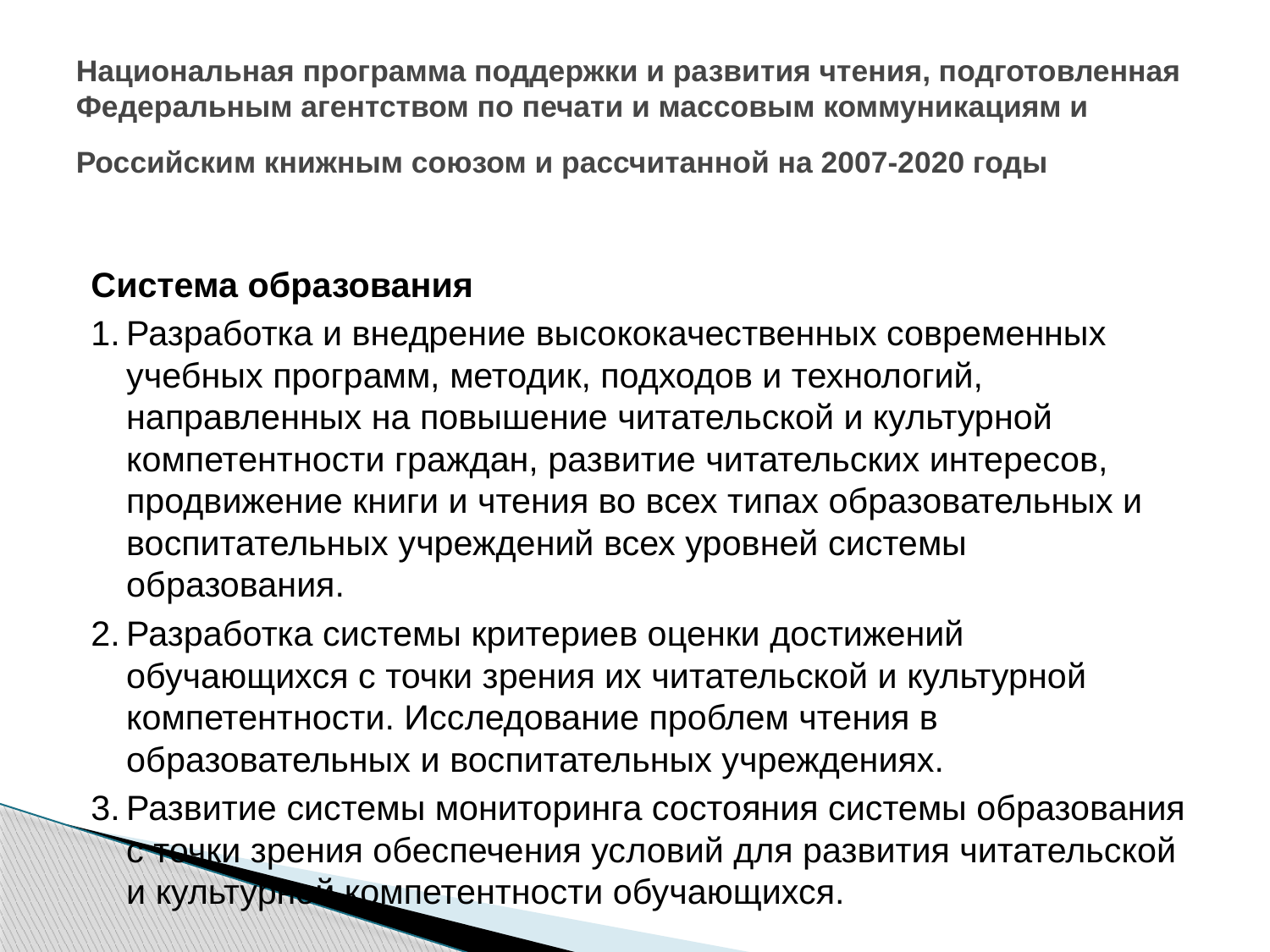

# Национальная программа поддержки и развития чтения, подготовленная  Федеральным агентством по печати и массовым коммуникациям и Российским книжным союзом и рассчитанной на 2007-2020 годы
Система образования
1.	Разработка и внедрение высококачественных современных учебных программ, методик, подходов и технологий, направленных на повышение читательской и культурной компетентности граждан, развитие читательских интересов, продвижение книги и чтения во всех типах образовательных и воспитательных учреждений всех уровней системы образования.
2.	Разработка системы критериев оценки достижений обучающихся с точки зрения их читательской и культурной компетентности. Исследование проблем чтения в образовательных и воспитательных учреждениях.
3.	Развитие системы мониторинга состояния системы образования с точки зрения обеспечения условий для развития читательской и культурной компетентности обучающихся.